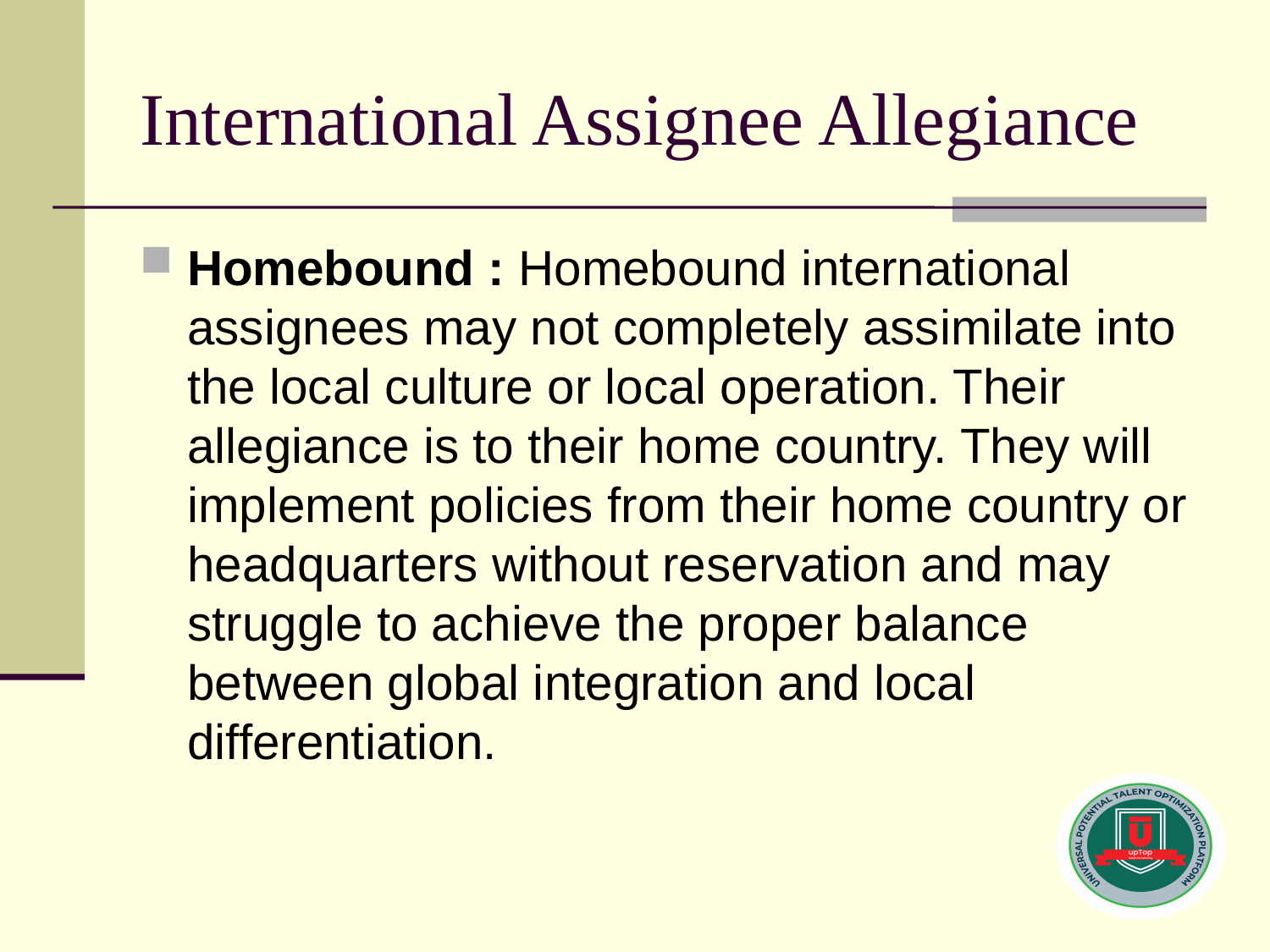

# International Assignee Allegiance
Homebound : Homebound international assignees may not completely assimilate into the local culture or local operation. Their allegiance is to their home country. They will implement policies from their home country or headquarters without reservation and may struggle to achieve the proper balance between global integration and local differentiation.